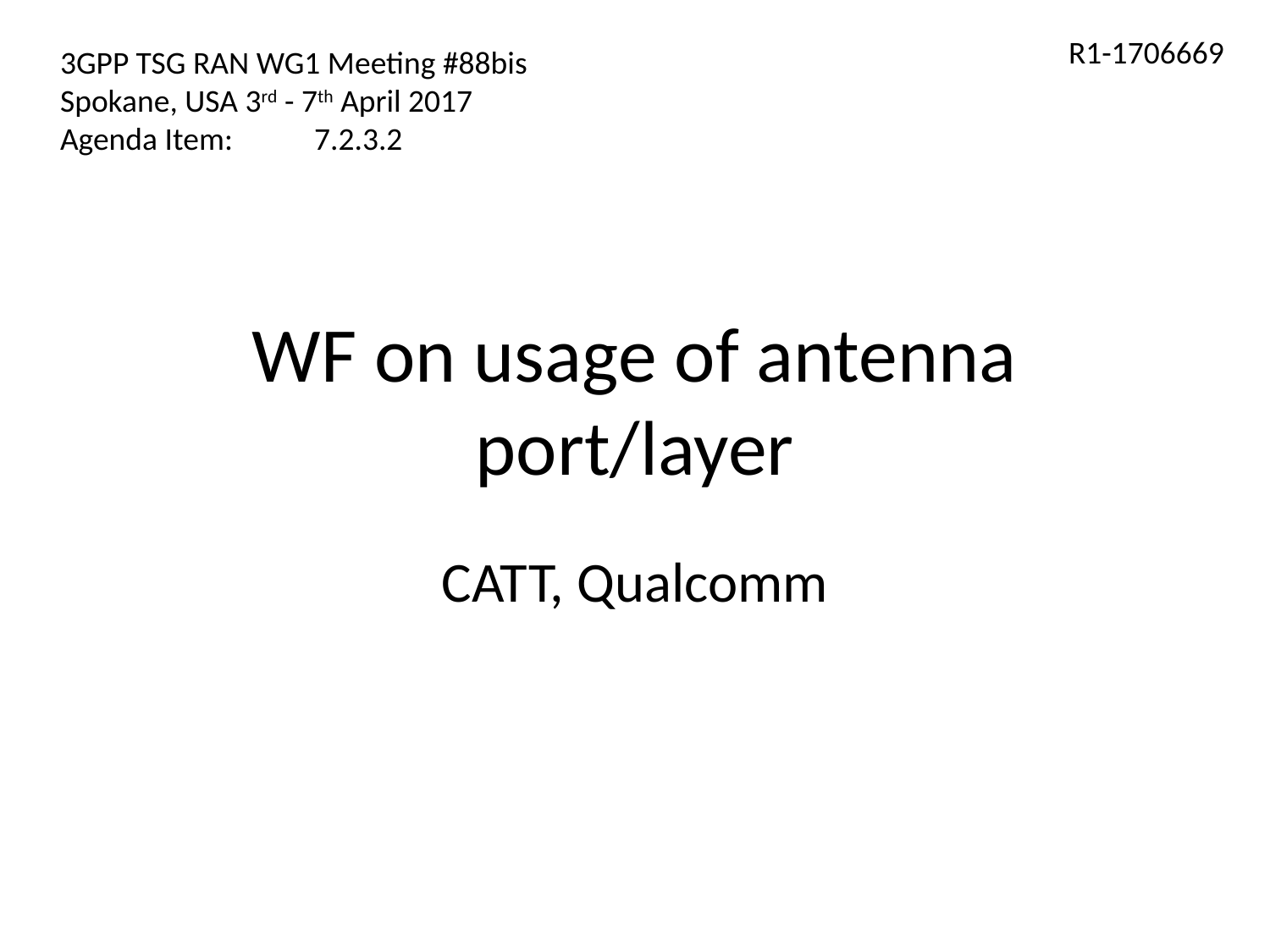

R1-1706669
3GPP TSG RAN WG1 Meeting #88bis
Spokane, USA 3rd - 7th April 2017
Agenda Item:	7.2.3.2
# WF on usage of antenna port/layer
CATT, Qualcomm